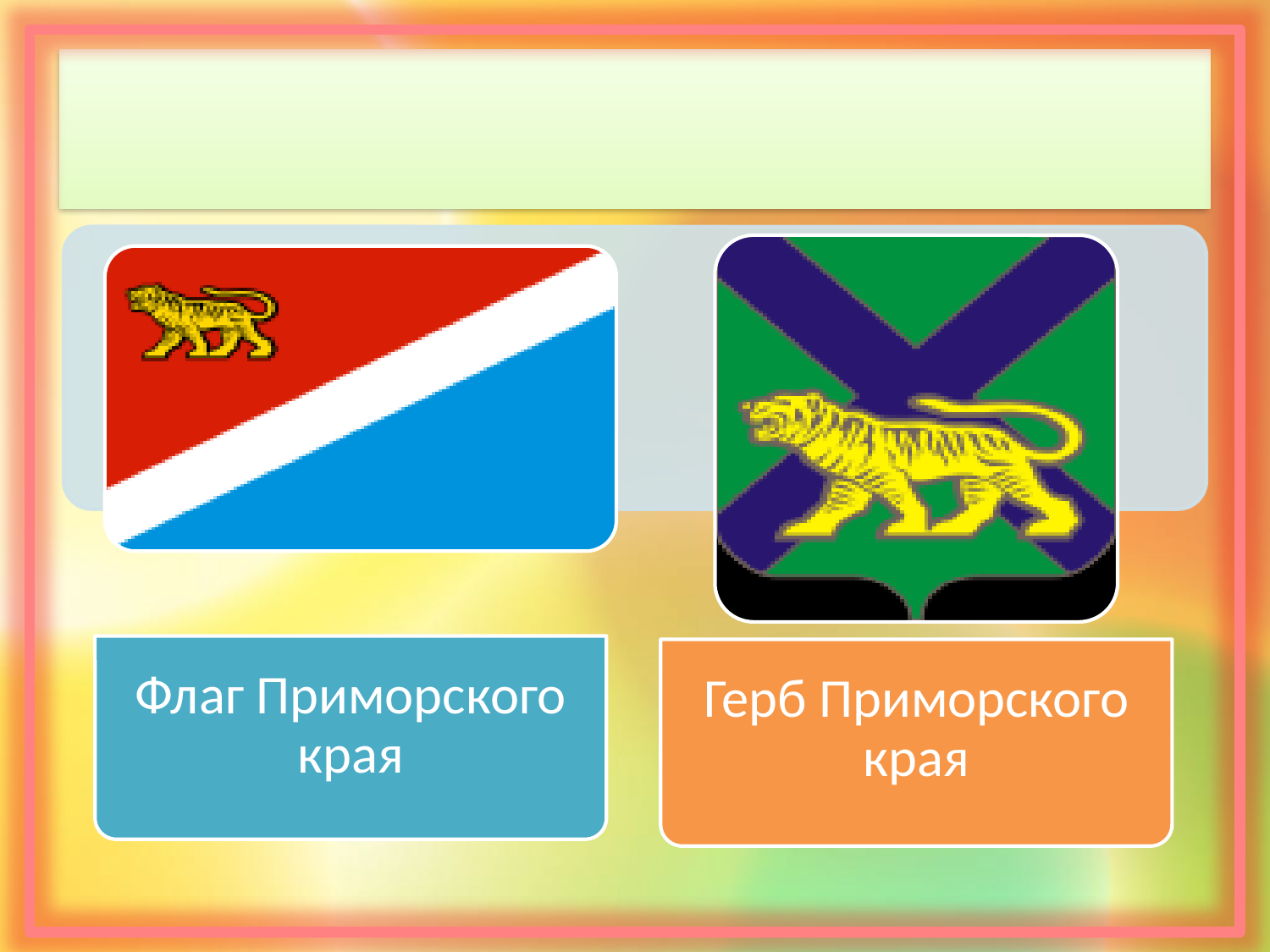

#
Флаг Приморского края
Герб Приморского края